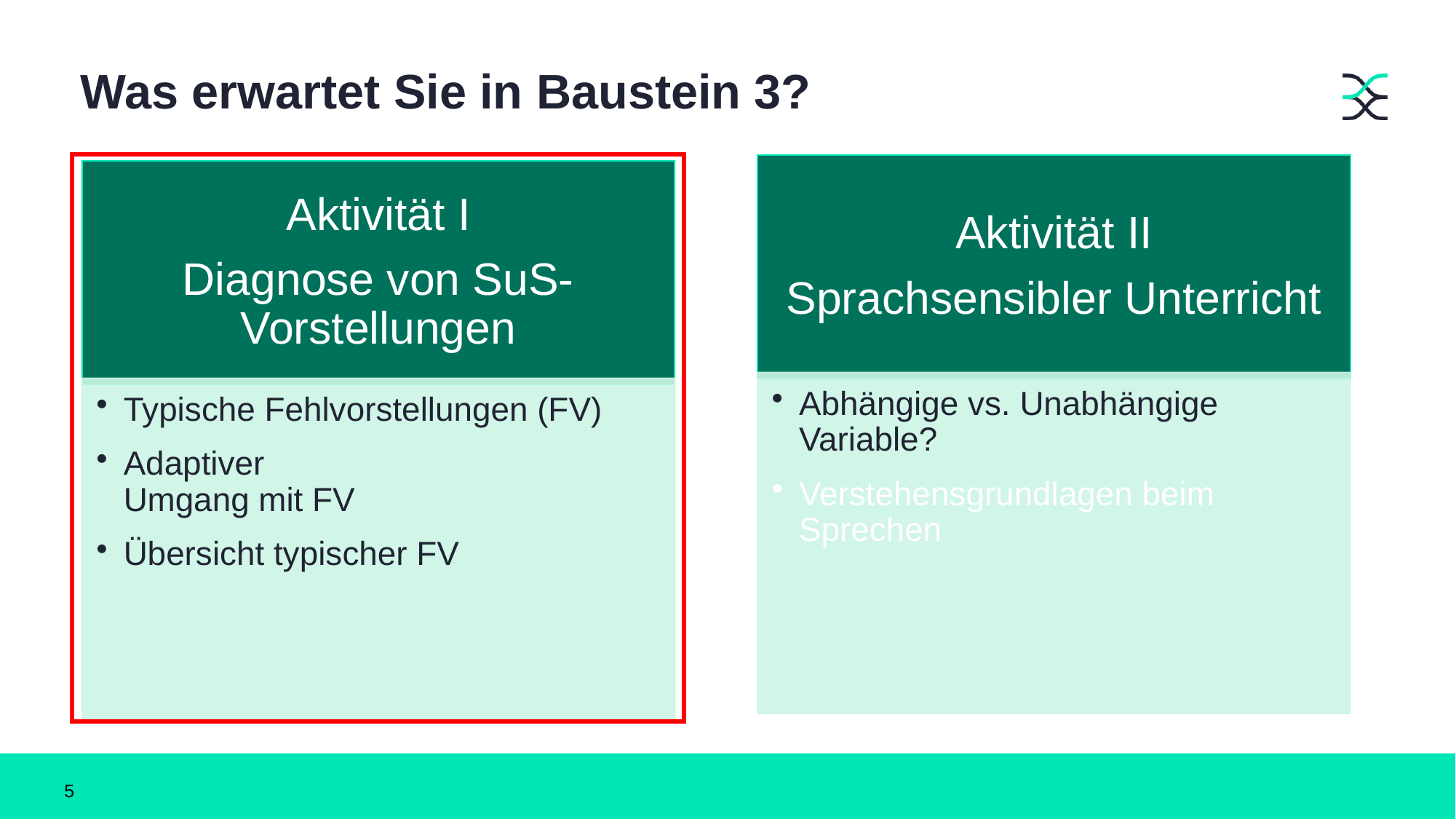

# Was erwartet Sie in Baustein 3?
Aktivität I
​Diagnose von SuS-Vorstellungen
Typische Fehlvorstellungen (FV)
Adaptiver
Umgang mit FV
Übersicht typischer FV
Aktivität II
Sprachsensibler Unterricht
Abhängige vs. Unabhängige Variable?
Verstehensgrundlagen beim Sprechen

5